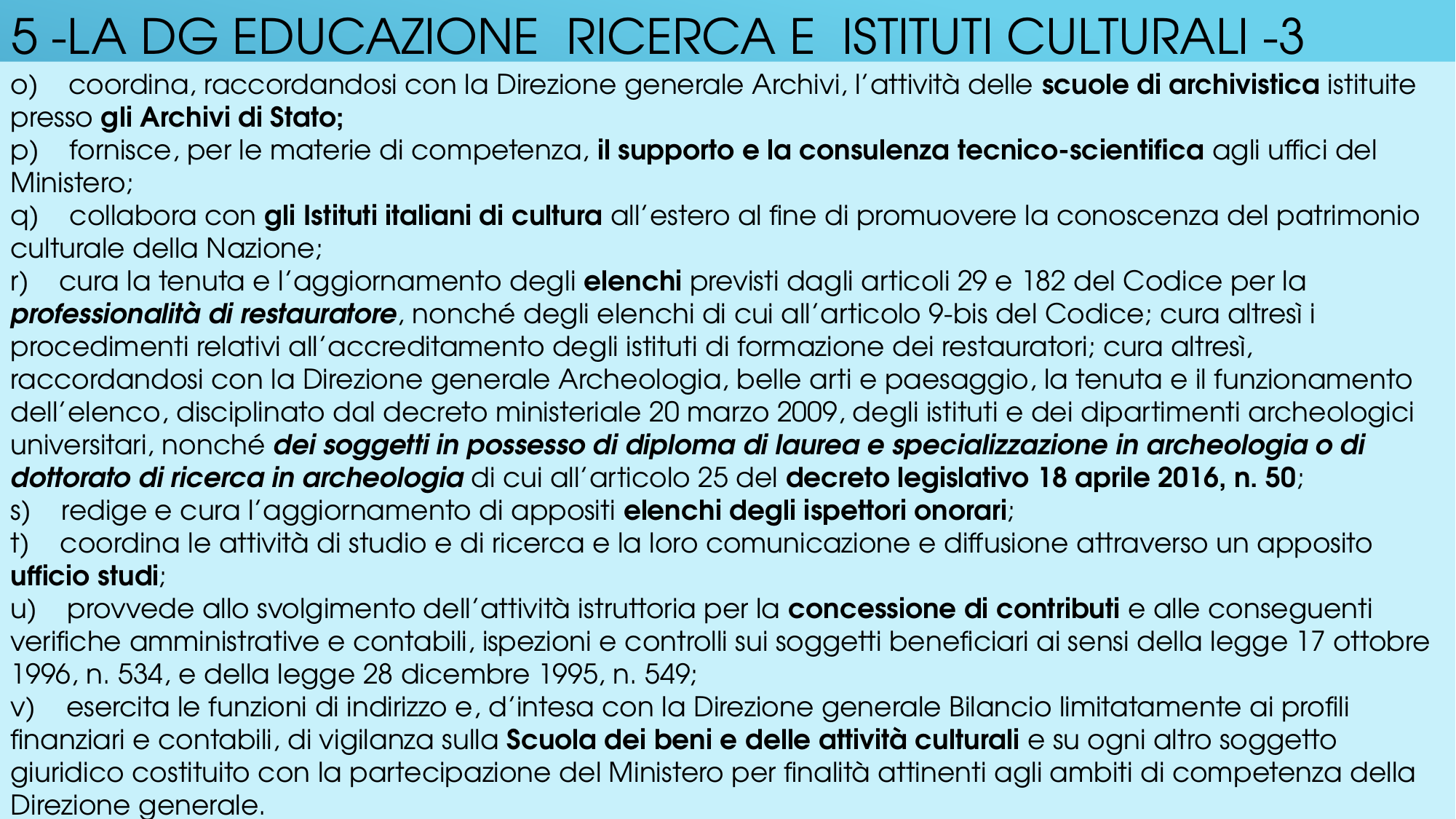

# 5 -LA DG educazione  ricerca E  ISTITUTI CULTURALI -3
o)    coordina, raccordandosi con la Direzione generale Archivi, l’attività delle scuole di archivistica istituite presso gli Archivi di Stato;
p)    fornisce, per le materie di competenza, il supporto e la consulenza tecnico-scientifica agli uffici del Ministero;
q)    collabora con gli Istituti italiani di cultura all’estero al fine di promuovere la conoscenza del patrimonio culturale della Nazione;
r)    cura la tenuta e l’aggiornamento degli elenchi previsti dagli articoli 29 e 182 del Codice per la professionalità di restauratore, nonché degli elenchi di cui all’articolo 9-bis del Codice; cura altresì i procedimenti relativi all’accreditamento degli istituti di formazione dei restauratori; cura altresì, raccordandosi con la Direzione generale Archeologia, belle arti e paesaggio, la tenuta e il funzionamento dell’elenco, disciplinato dal decreto ministeriale 20 marzo 2009, degli istituti e dei dipartimenti archeologici universitari, nonché dei soggetti in possesso di diploma di laurea e specializzazione in archeologia o di dottorato di ricerca in archeologia di cui all’articolo 25 del decreto legislativo 18 aprile 2016, n. 50;
s)    redige e cura l’aggiornamento di appositi elenchi degli ispettori onorari;
t)    coordina le attività di studio e di ricerca e la loro comunicazione e diffusione attraverso un apposito ufficio studi;
u)    provvede allo svolgimento dell’attività istruttoria per la concessione di contributi e alle conseguenti verifiche amministrative e contabili, ispezioni e controlli sui soggetti beneficiari ai sensi della legge 17 ottobre 1996, n. 534, e della legge 28 dicembre 1995, n. 549;
v)    esercita le funzioni di indirizzo e, d’intesa con la Direzione generale Bilancio limitatamente ai profili finanziari e contabili, di vigilanza sulla Scuola dei beni e delle attività culturali e su ogni altro soggetto giuridico costituito con la partecipazione del Ministero per finalità attinenti agli ambiti di competenza della Direzione generale.